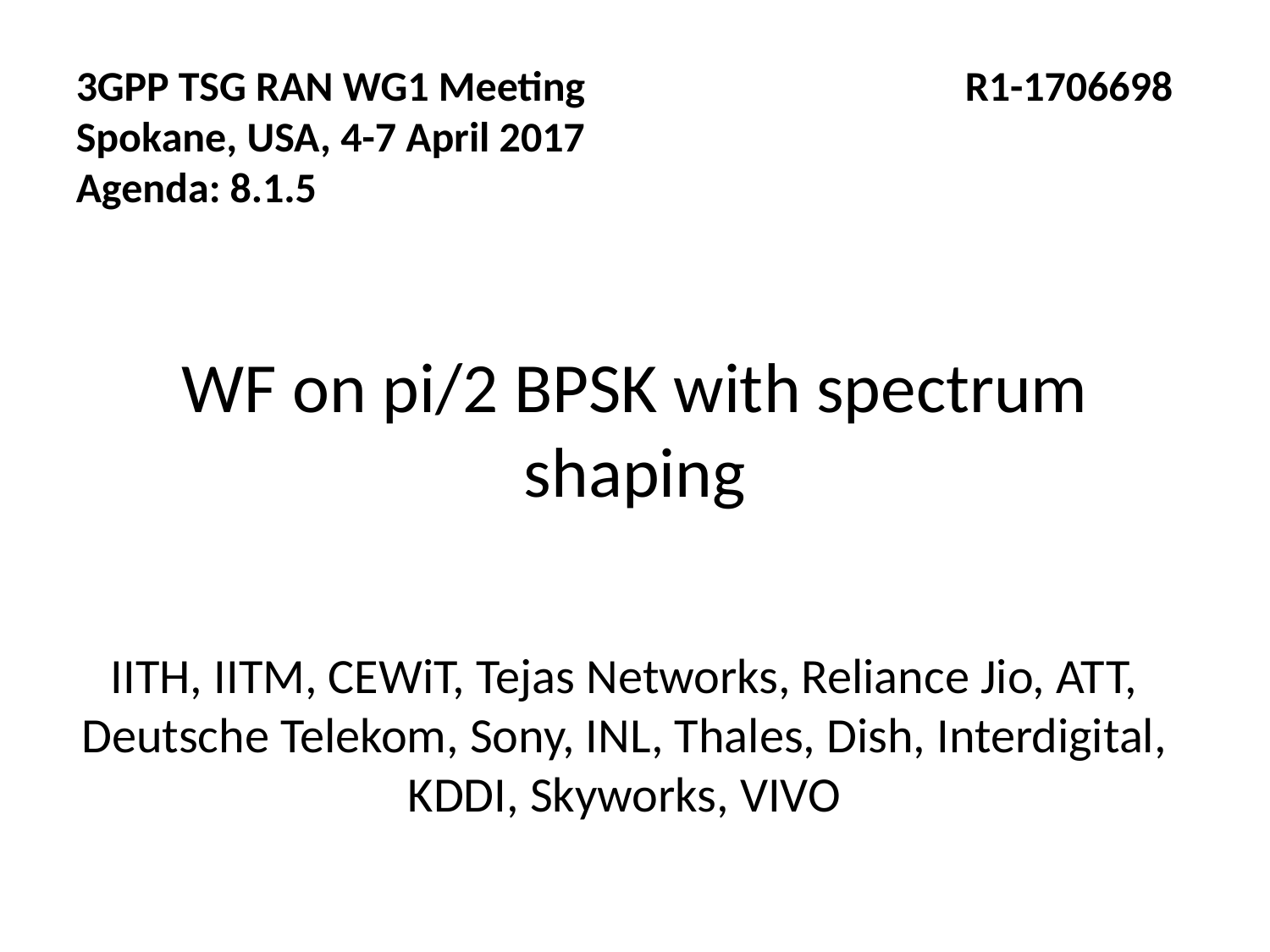

3GPP TSG RAN WG1 Meeting         			R1-1706698
Spokane, USA, 4-7 April 2017
Agenda: 8.1.5
WF on pi/2 BPSK with spectrum shaping

IITH, IITM, CEWiT, Tejas Networks, Reliance Jio, ATT, Deutsche Telekom, Sony, INL, Thales, Dish, Interdigital, KDDI, Skyworks, VIVO